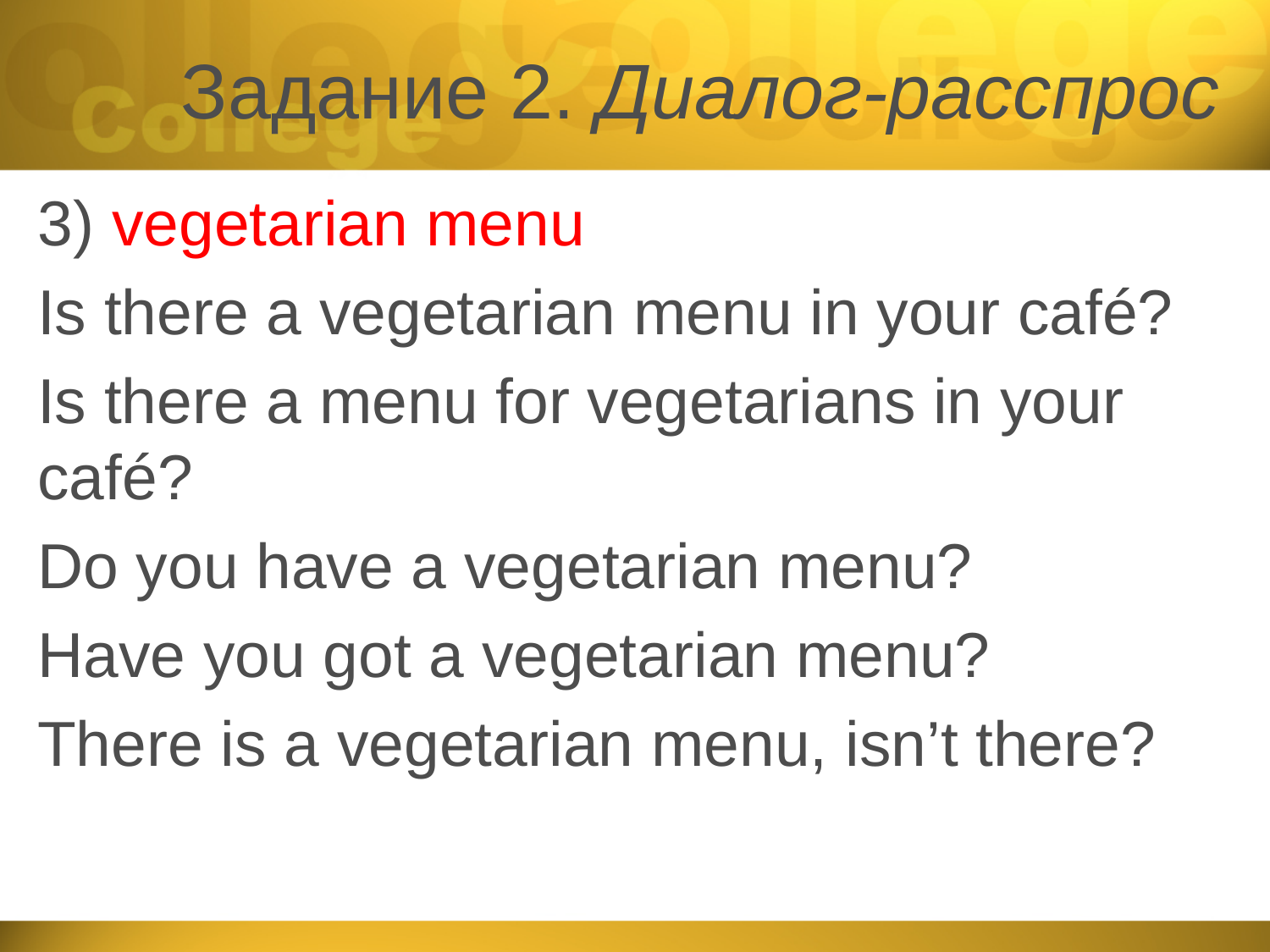

# Задание 2. Диалог-расспрос
3) vegetarian menu
Is there a vegetarian menu in your café?
Is there a menu for vegetarians in your café?
Do you have a vegetarian menu?
Have you got a vegetarian menu?
There is a vegetarian menu, isn’t there?